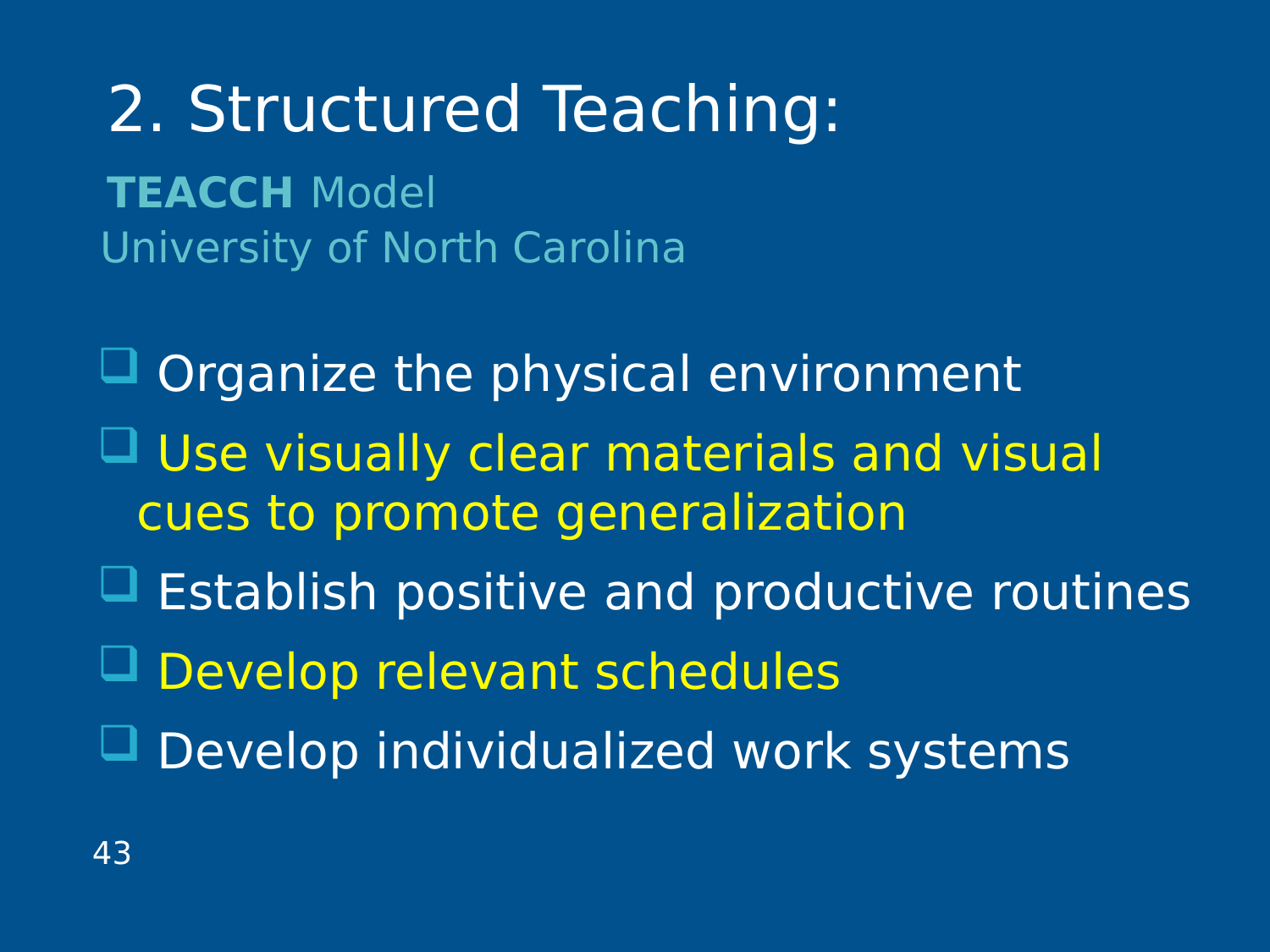

# 2. Structured Teaching: TEACCH Model University of North Carolina
 Organize the physical environment
 Use visually clear materials and visual cues to promote generalization
 Establish positive and productive routines
 Develop relevant schedules
 Develop individualized work systems
43